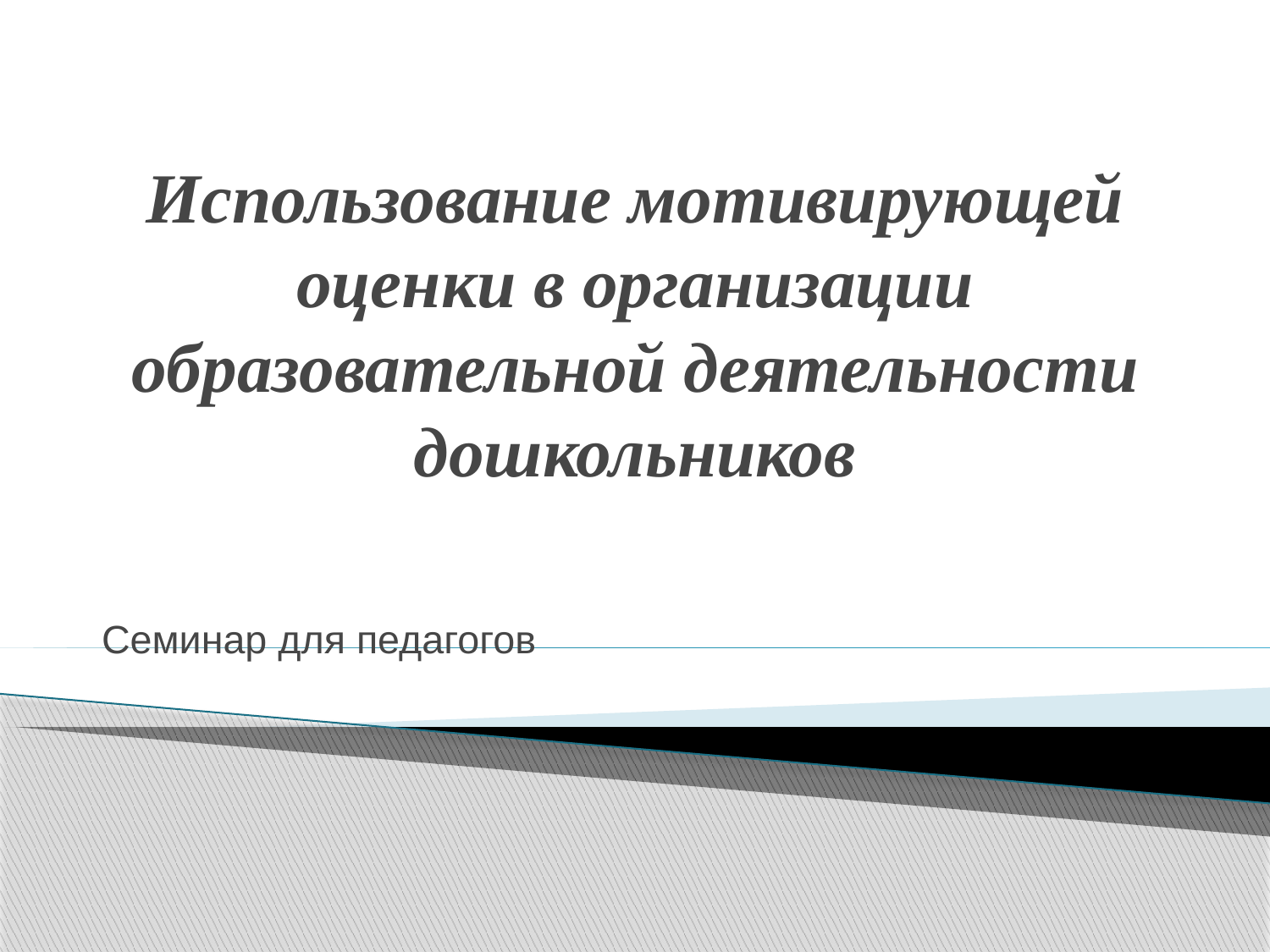

# Использование мотивирующей оценки в организации образовательной деятельности дошкольников

Семинар для педагогов